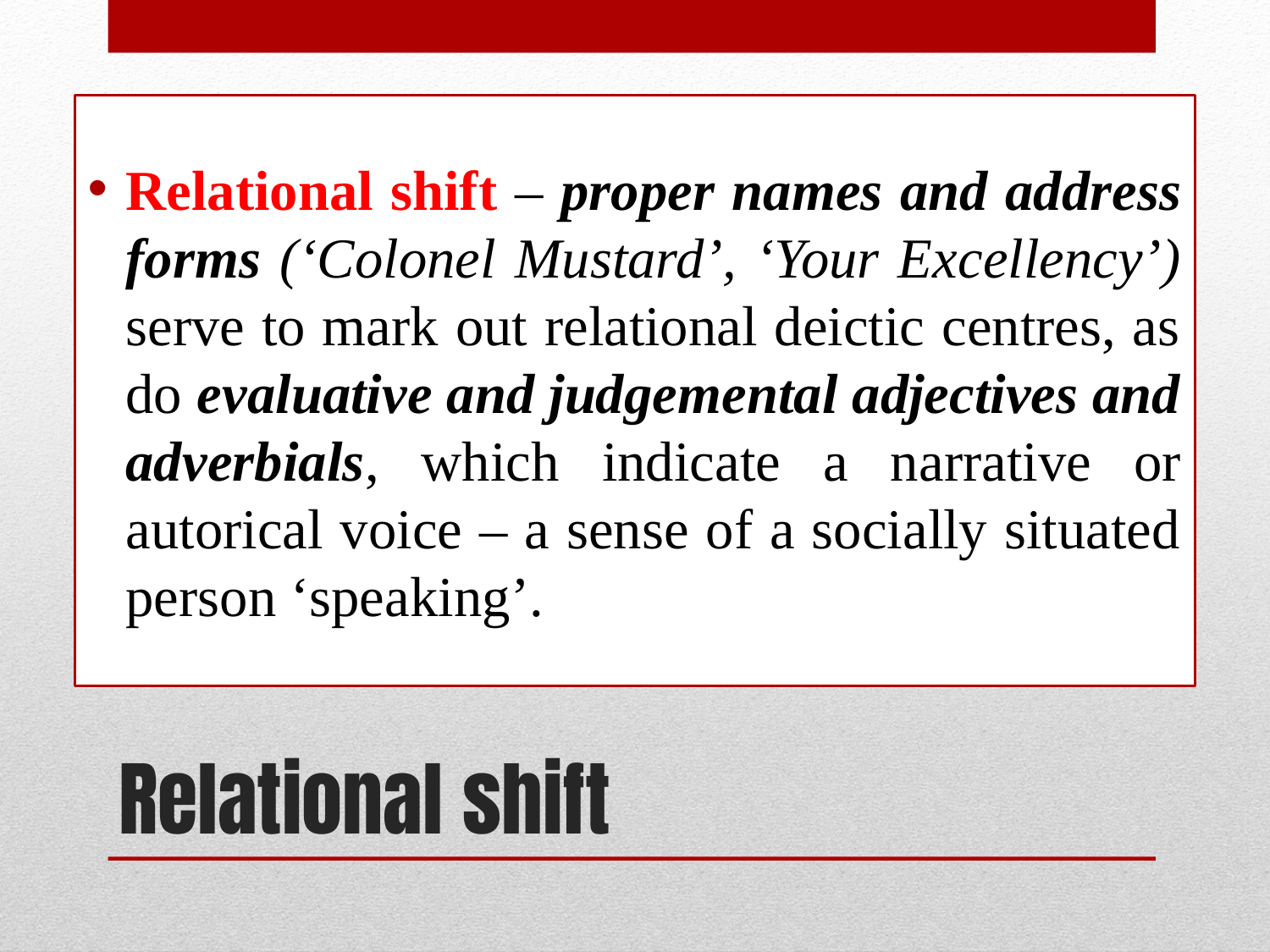

Relational shift – proper names and address forms (‘Colonel Mustard’, ‘Your Excellency’) serve to mark out relational deictic centres, as do evaluative and judgemental adjectives and adverbials, which indicate a narrative or autorical voice – a sense of a socially situated person ‘speaking’.
# Relational shift